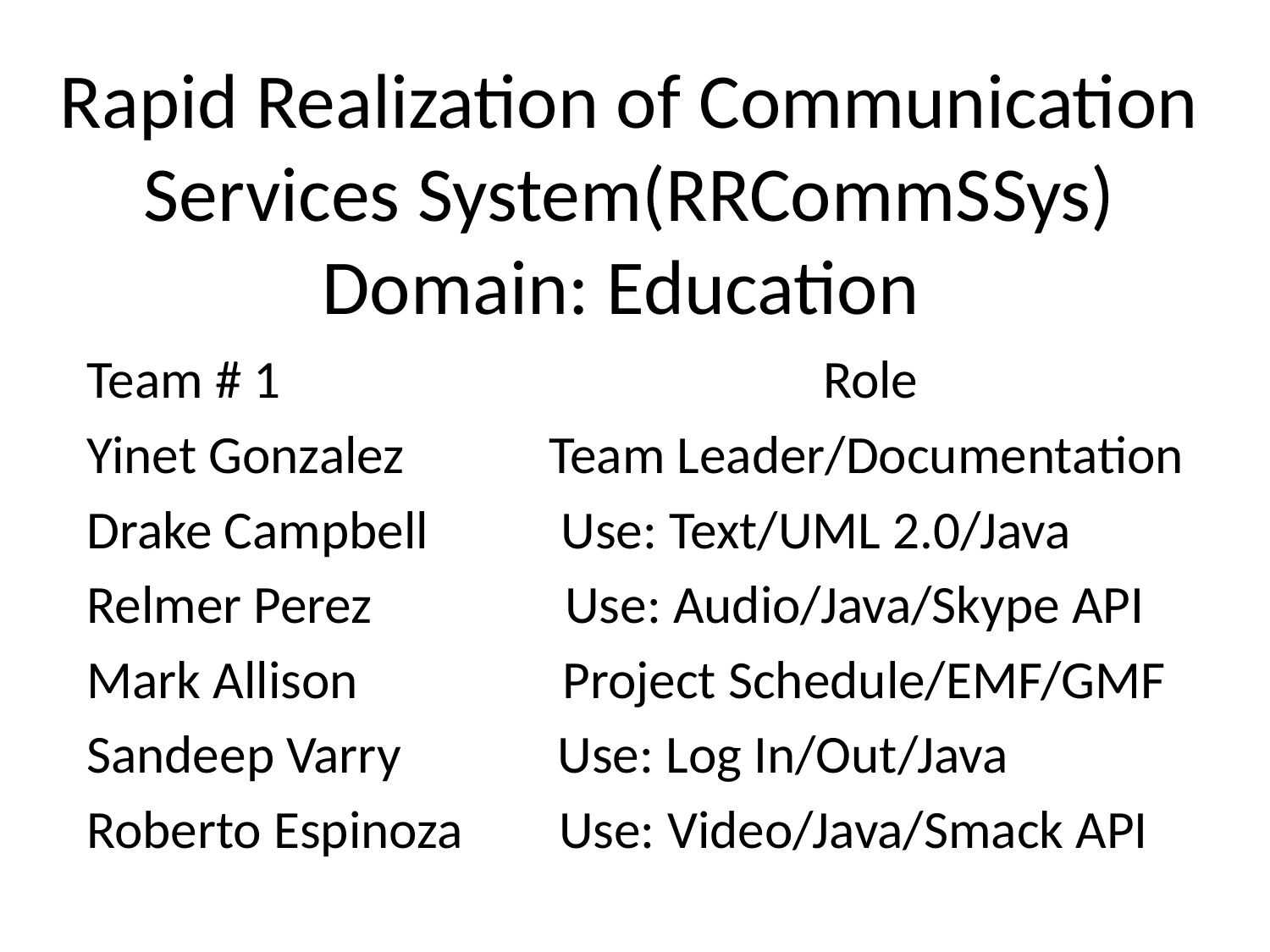

# Rapid Realization of Communication Services System(RRCommSSys) Domain: Education
Team # 1                                             Role
Yinet Gonzalez            Team Leader/Documentation
Drake Campbell           Use: Text/UML 2.0/Java
Relmer Perez                Use: Audio/Java/Skype API
Mark Allison                 Project Schedule/EMF/GMF
Sandeep Varry             Use: Log In/Out/Java
Roberto Espinoza        Use: Video/Java/Smack API